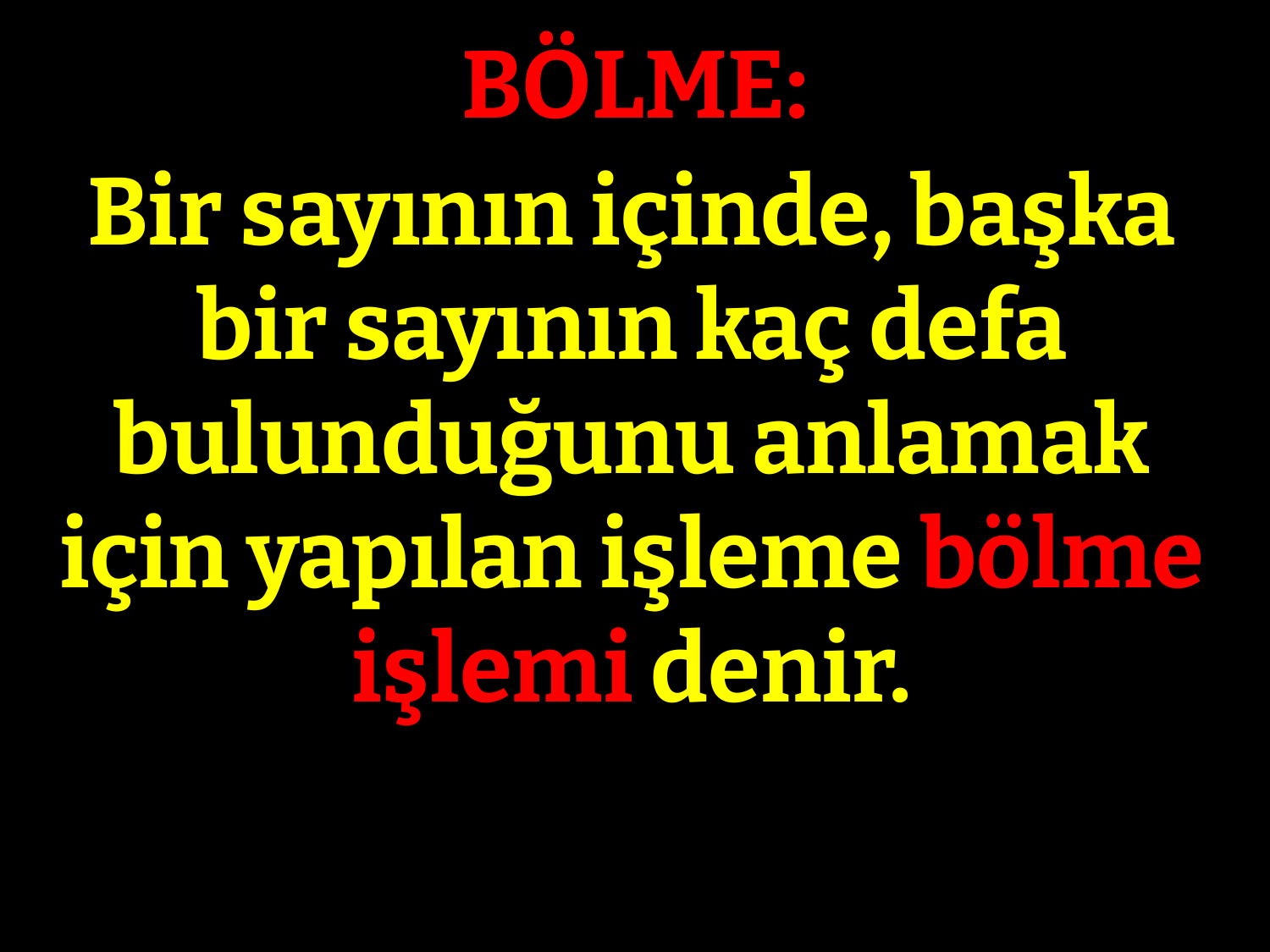

BÖLME:
Bir sayının içinde, başka bir sayının kaç defa bulunduğunu anlamak için yapılan işleme bölme işlemi denir.
#